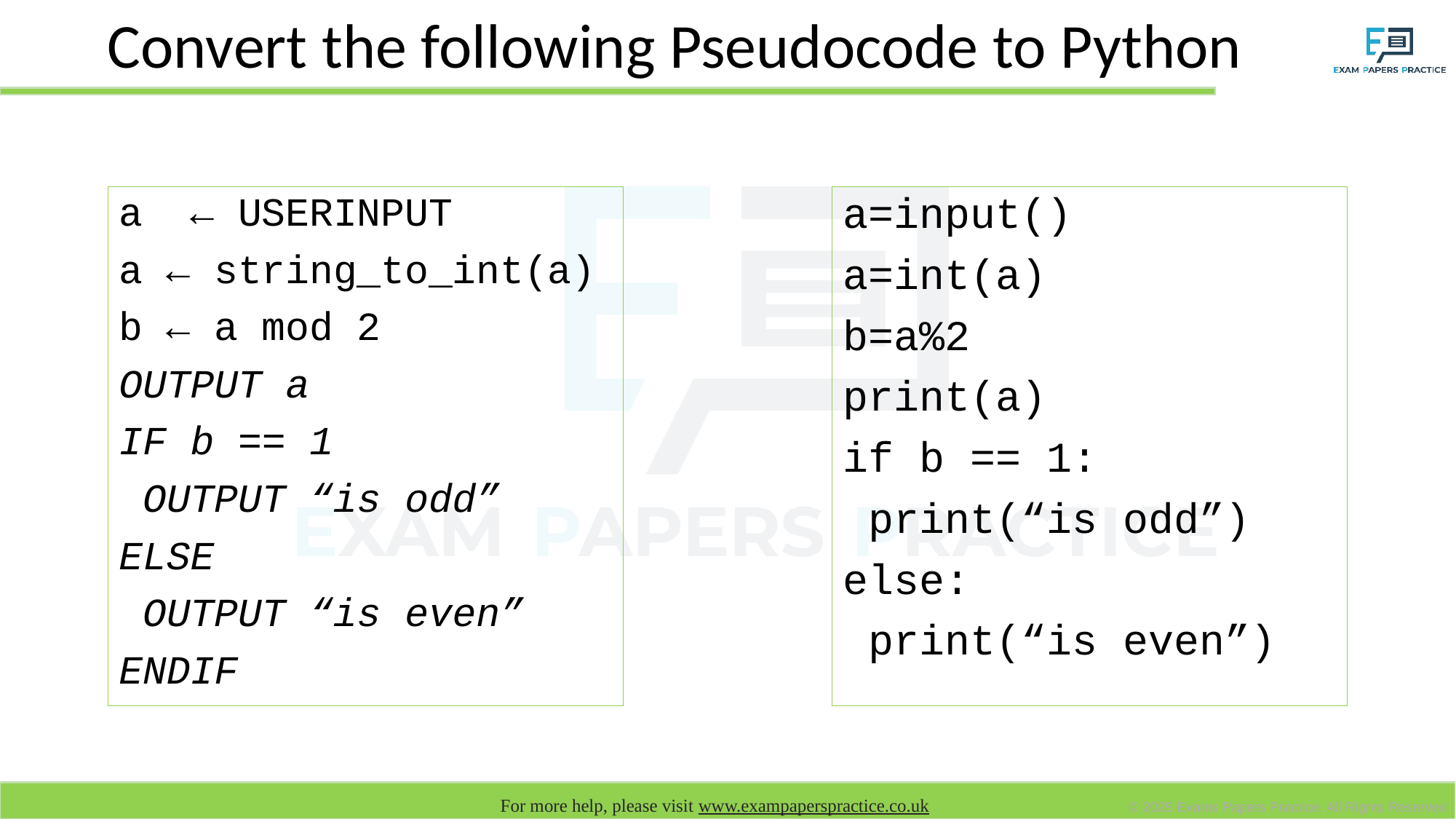

# Convert the following Pseudocode to Python
a  ← USERINPUT
a ← string_to_int(a)
b ← a mod 2
OUTPUT a
IF b == 1
 OUTPUT “is odd”
ELSE
 OUTPUT “is even”
ENDIF

a=input()
a=int(a)
b=a%2
print(a)
if b == 1:
 print(“is odd”)
else:
 print(“is even”)